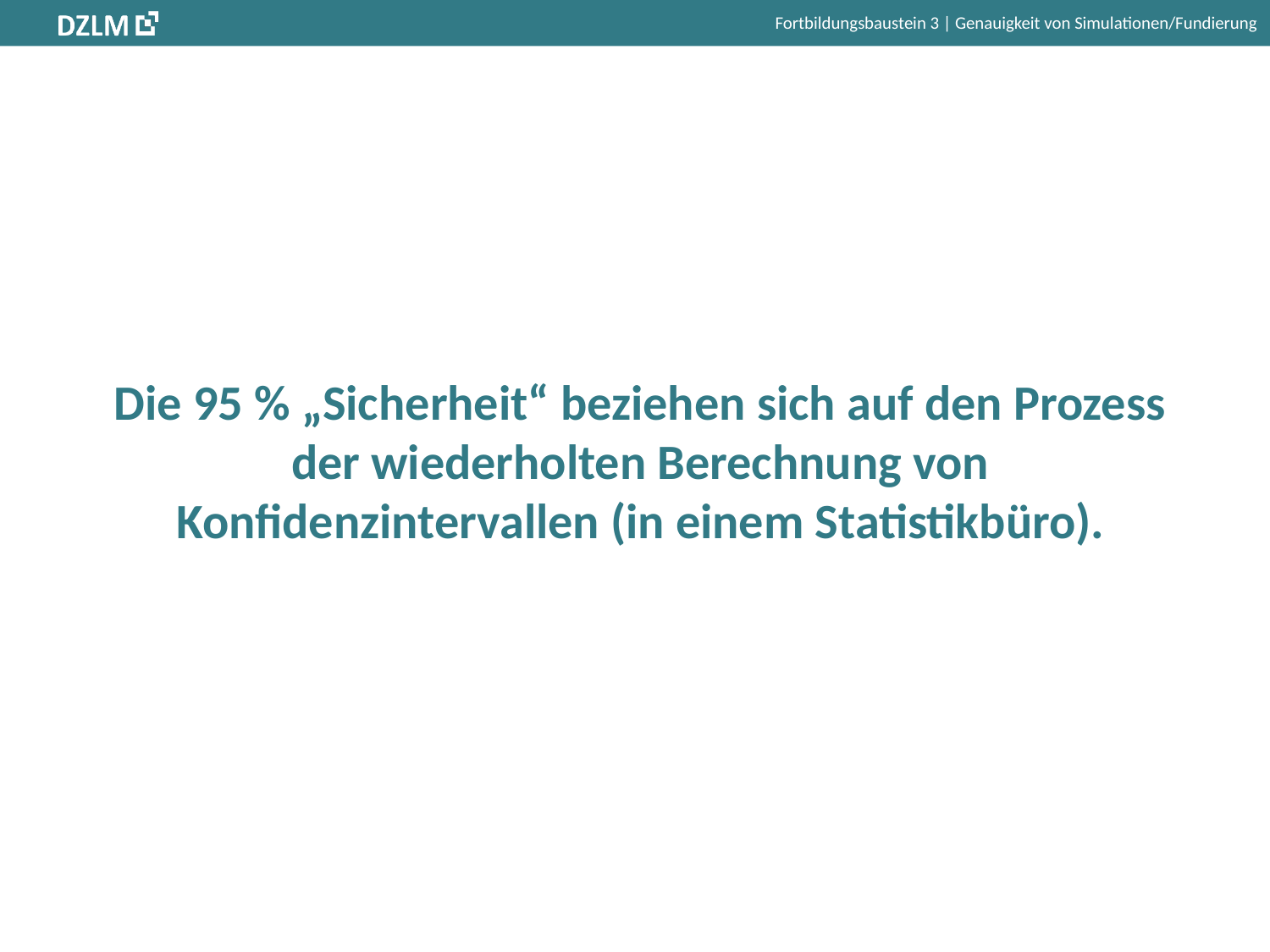

Die 95 % „Sicherheit“ beziehen sich auf den Prozess der wiederholten Berechnung von Konfidenzintervallen (in einem Statistikbüro).